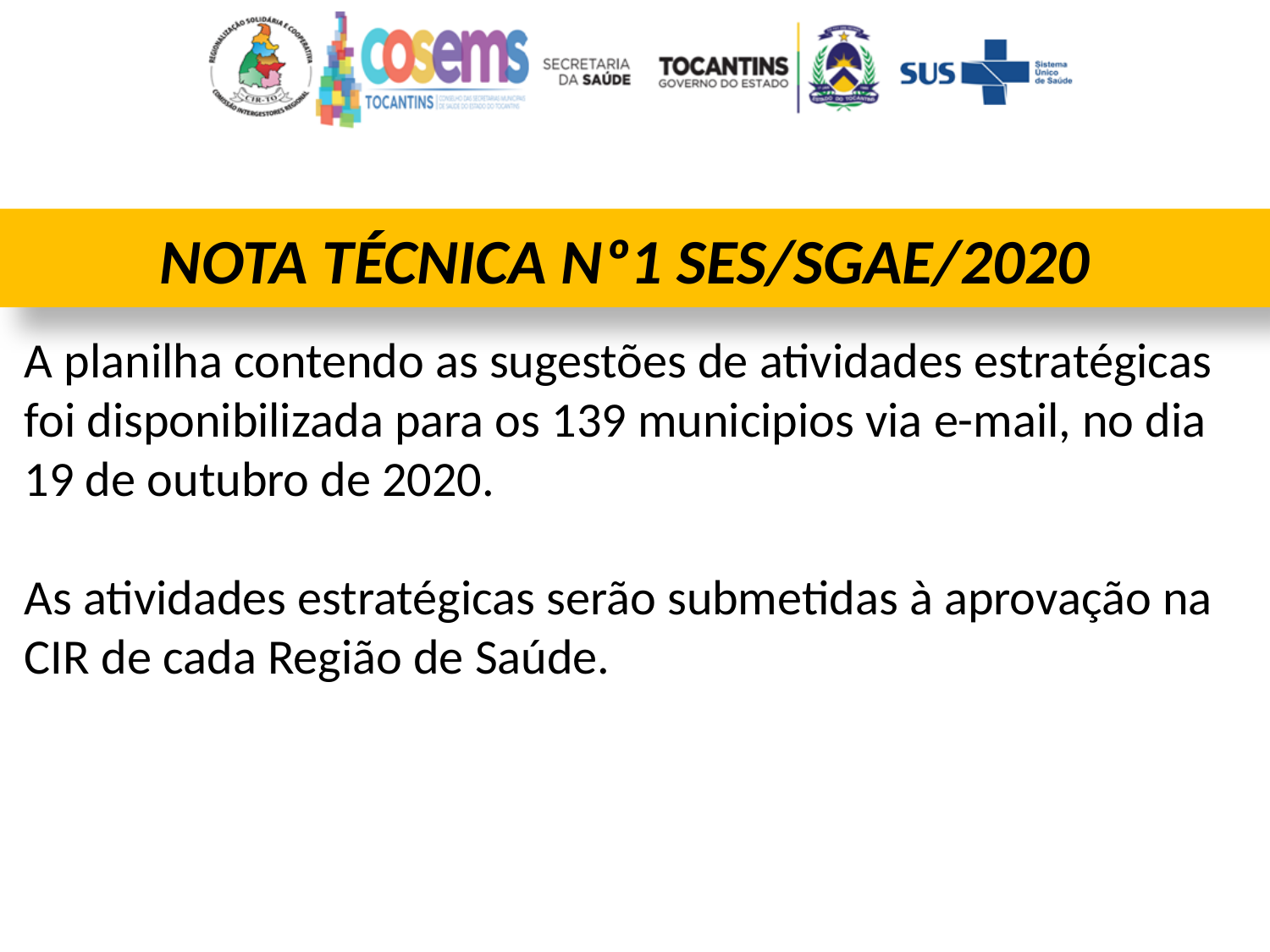

NOTA TÉCNICA Nº1 SES/SGAE/2020
A planilha contendo as sugestões de atividades estratégicas foi disponibilizada para os 139 municipios via e-mail, no dia 19 de outubro de 2020.

As atividades estratégicas serão submetidas à aprovação na CIR de cada Região de Saúde.